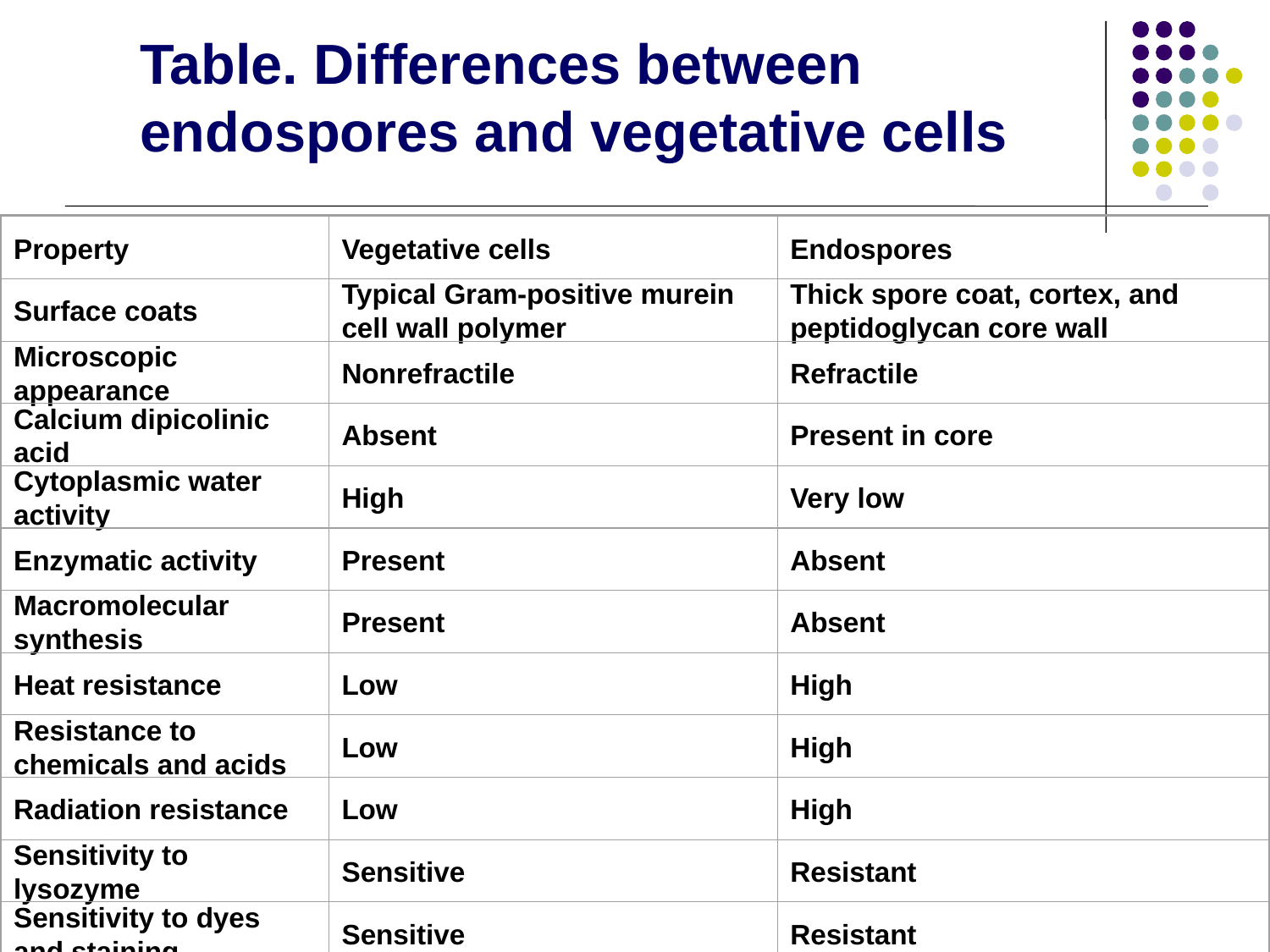

# Table. Differences between endospores and vegetative cells

Property

Vegetative cells

Endospores

Surface coats

Typical Gram-positive murein cell wall polymer

Thick spore coat, cortex, and peptidoglycan core wall

Microscopic appearance

Nonrefractile

Refractile

Calcium dipicolinic acid

Absent

Present in core

Cytoplasmic water activity

High

Very low

Enzymatic activity

Present

Absent

Macromolecular synthesis

Present

Absent

Heat resistance

Low

High

Resistance to chemicals and acids

Low

High

Radiation resistance

Low

High

Sensitivity to lysozyme

Sensitive

Resistant

Sensitivity to dyes and staining

Sensitive

Resistant